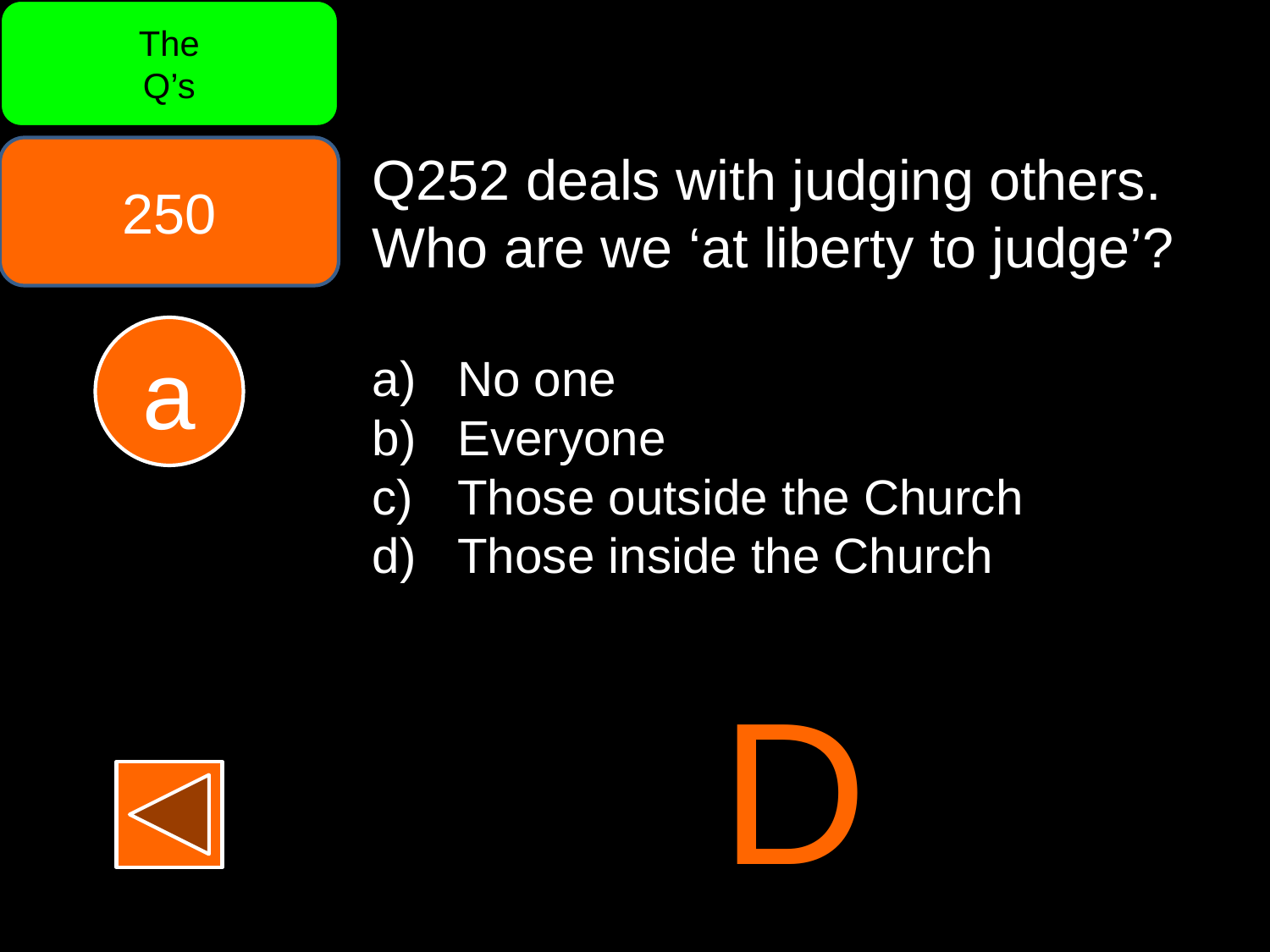

The
Q’s
250
Q252 deals with judging others. Who are we ‘at liberty to judge’?

 No one
 Everyone
 Those outside the Church
 Those inside the Church

a
D